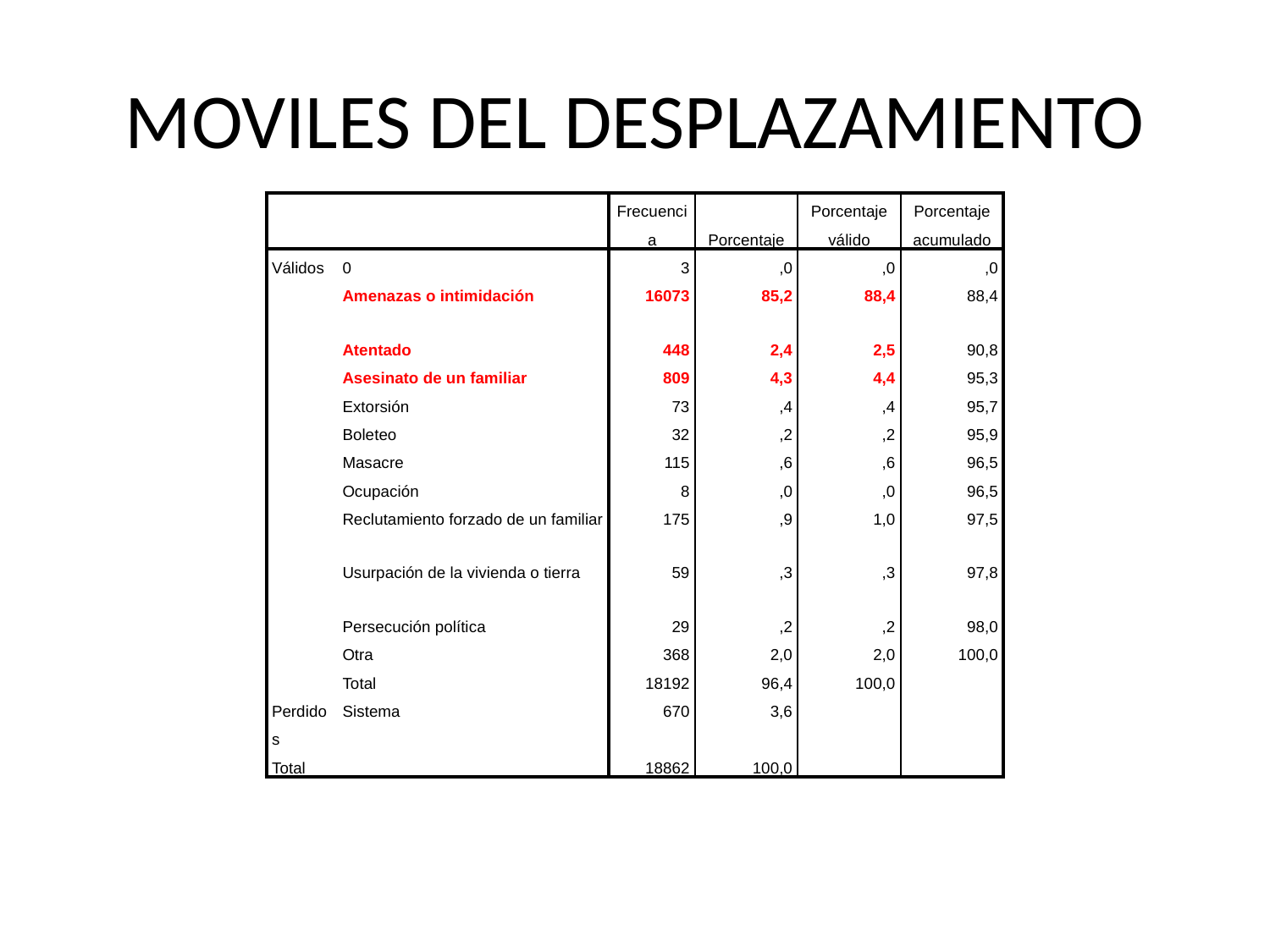

# MOVILES DEL DESPLAZAMIENTO
|  |  |  |  |  |  |
| --- | --- | --- | --- | --- | --- |
|  |  | Frecuencia | Porcentaje | Porcentaje válido | Porcentaje acumulado |
| Válidos | 0 | 3 | ,0 | ,0 | ,0 |
|  | Amenazas o intimidación | 16073 | 85,2 | 88,4 | 88,4 |
|  | Atentado | 448 | 2,4 | 2,5 | 90,8 |
|  | Asesinato de un familiar | 809 | 4,3 | 4,4 | 95,3 |
|  | Extorsión | 73 | ,4 | ,4 | 95,7 |
|  | Boleteo | 32 | ,2 | ,2 | 95,9 |
|  | Masacre | 115 | ,6 | ,6 | 96,5 |
|  | Ocupación | 8 | ,0 | ,0 | 96,5 |
|  | Reclutamiento forzado de un familiar | 175 | ,9 | 1,0 | 97,5 |
|  | Usurpación de la vivienda o tierra | 59 | ,3 | ,3 | 97,8 |
|  | Persecución política | 29 | ,2 | ,2 | 98,0 |
|  | Otra | 368 | 2,0 | 2,0 | 100,0 |
|  | Total | 18192 | 96,4 | 100,0 |  |
| Perdidos | Sistema | 670 | 3,6 |  |  |
| Total |  | 18862 | 100,0 |  |  |